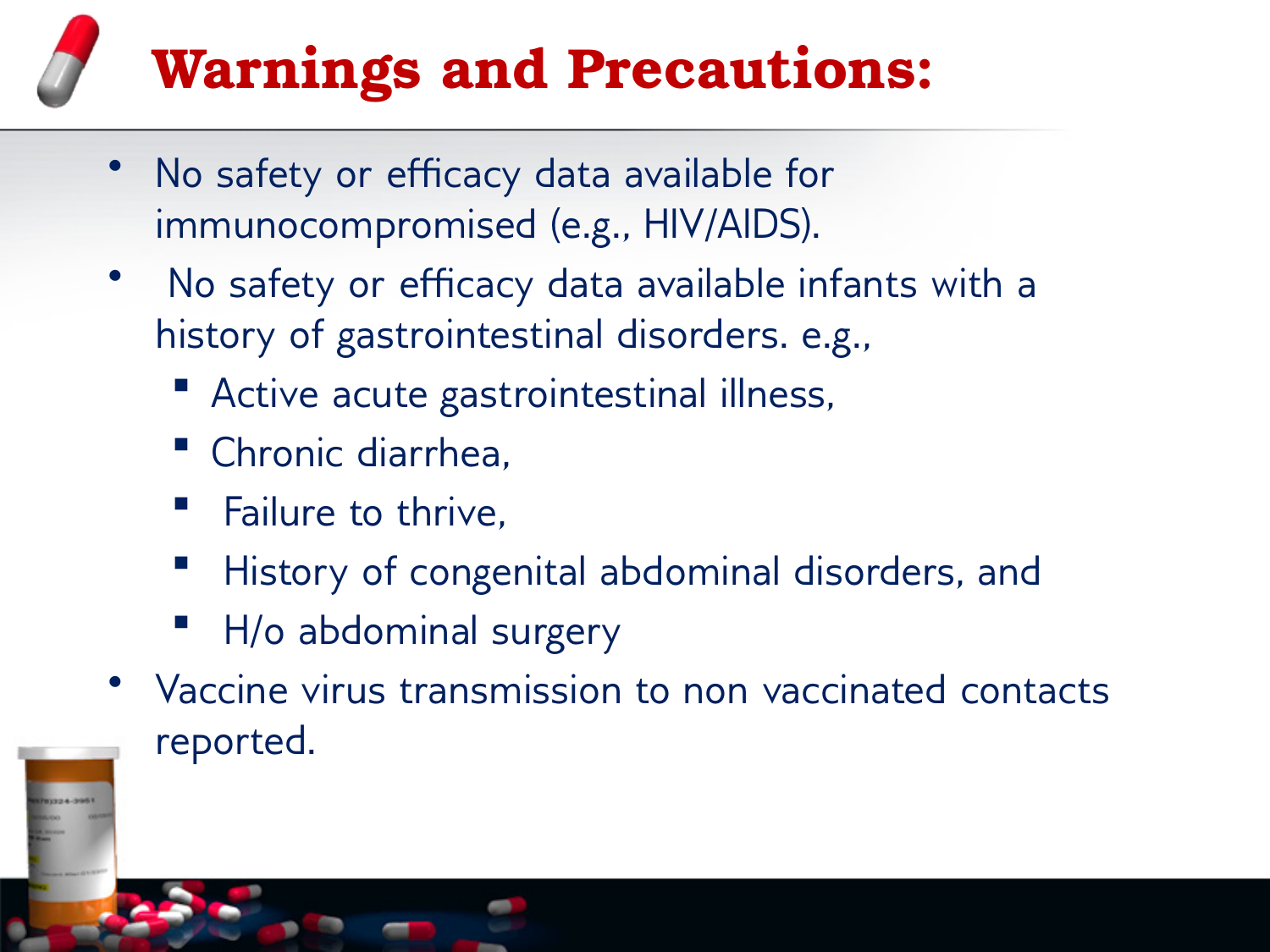

# Warnings and Precautions:
No safety or efficacy data available for immunocompromised (e.g., HIV/AIDS).
 No safety or efficacy data available infants with a history of gastrointestinal disorders. e.g.,
Active acute gastrointestinal illness,
Chronic diarrhea,
 Failure to thrive,
 History of congenital abdominal disorders, and
 H/o abdominal surgery
Vaccine virus transmission to non vaccinated contacts  reported.